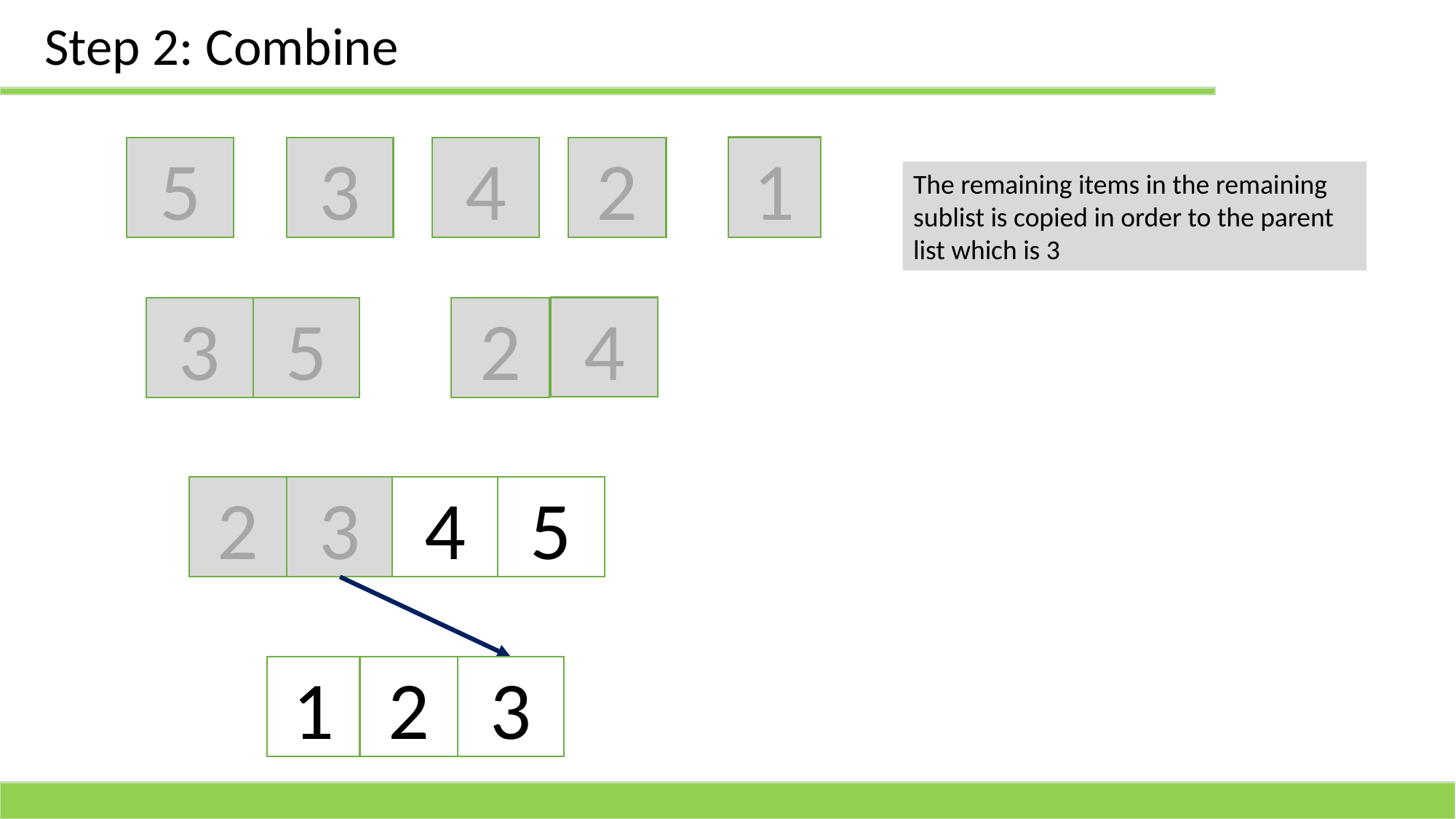

# Step 2: Combine
1
2
3
5
4
The remaining items in the remaining sublist is copied in order to the parent list which is 3

4
5
3
2
4
5
3
2
1
3
2